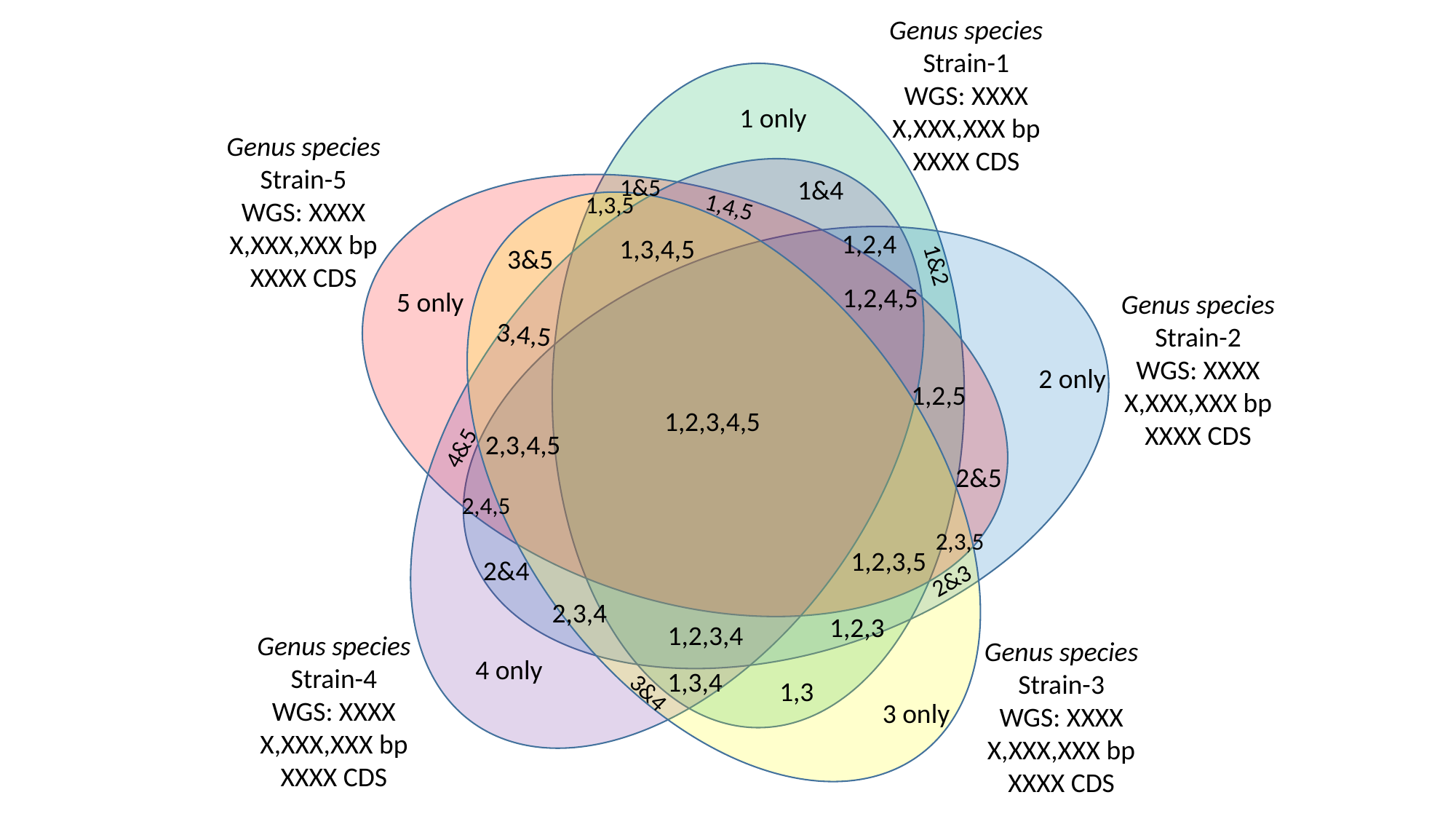

Genus species
Strain-1
WGS: XXXX
X,XXX,XXX bp
XXXX CDS

1 only
Genus species
Strain-5
WGS: XXXX
X,XXX,XXX bp
XXXX CDS
1&5
1&4
1,3,5
1,4,5
1,2,4
1,3,4,5
3&5
1&2
1,2,4,5
5 only
Genus species
Strain-2
WGS: XXXX
X,XXX,XXX bp
XXXX CDS
3,4,5
2 only
1,2,5
1,2,3,4,5
2,3,4,5
4&5
2&5
2,4,5
2,3,5
1,2,3,5
2&4
2&3
2,3,4
1,2,3
1,2,3,4
Genus species
Strain-4
WGS: XXXX
X,XXX,XXX bp
XXXX CDS
Genus species
Strain-3
WGS: XXXX
X,XXX,XXX bp
XXXX CDS
4 only
1,3,4
1,3
3&4
3 only